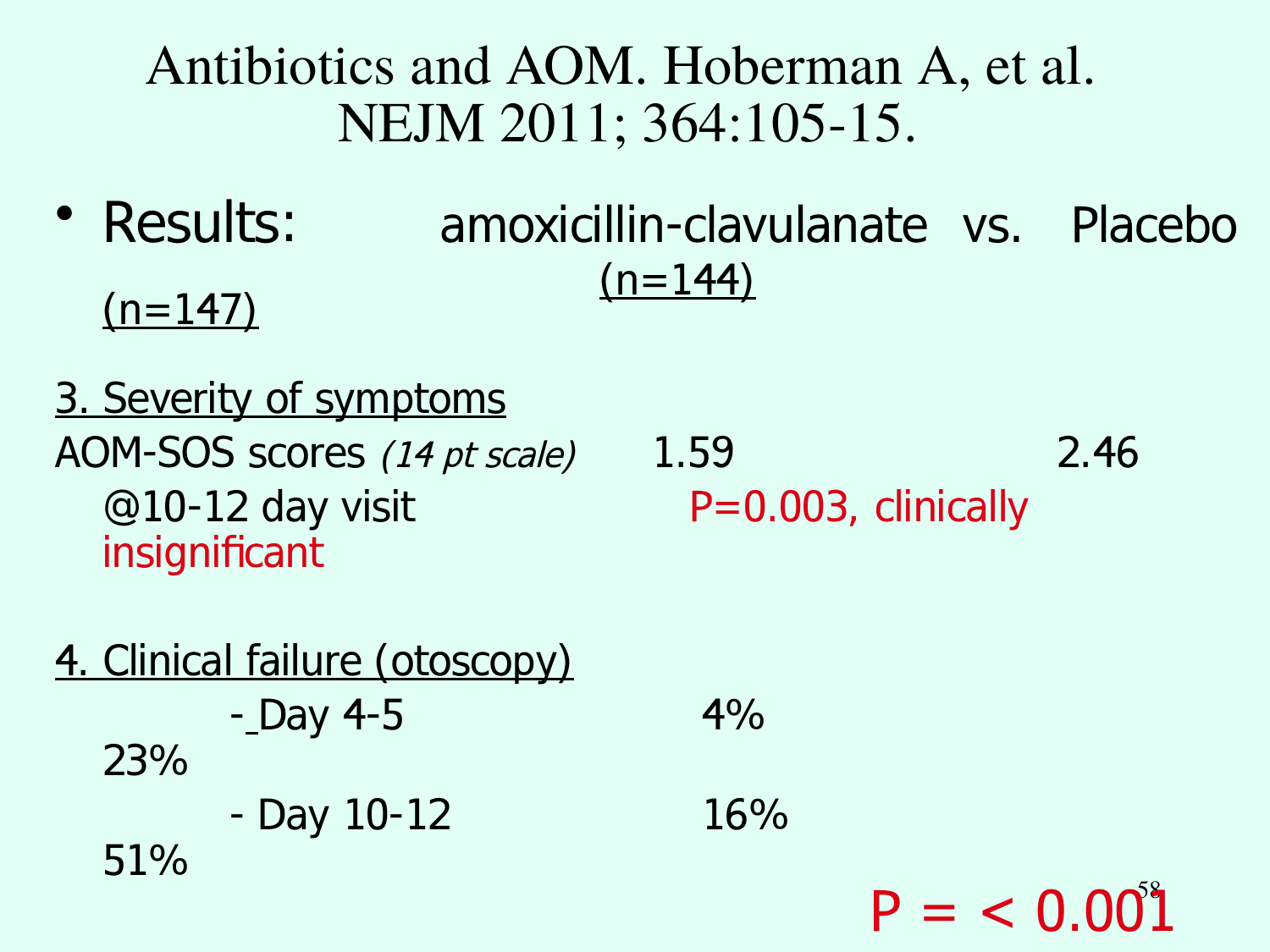

Antibiotics and AOM. Hoberman A, et al.
NEJM 2011; 364:105-15.
Results:        amoxicillin-clavulanate  vs.   Placebo
                               (n=144)			 (n=147)

3. Severity of symptoms
AOM-SOS scores (14 pt scale)       1.59			     2.46
	@10-12 day visit		      P=0.003, clinically insignificant

4. Clinical failure (otoscopy)
		- Day 4-5		       4%			     23%
		- Day 10-12		       16%			     51%
				                      P = < 0.001
58